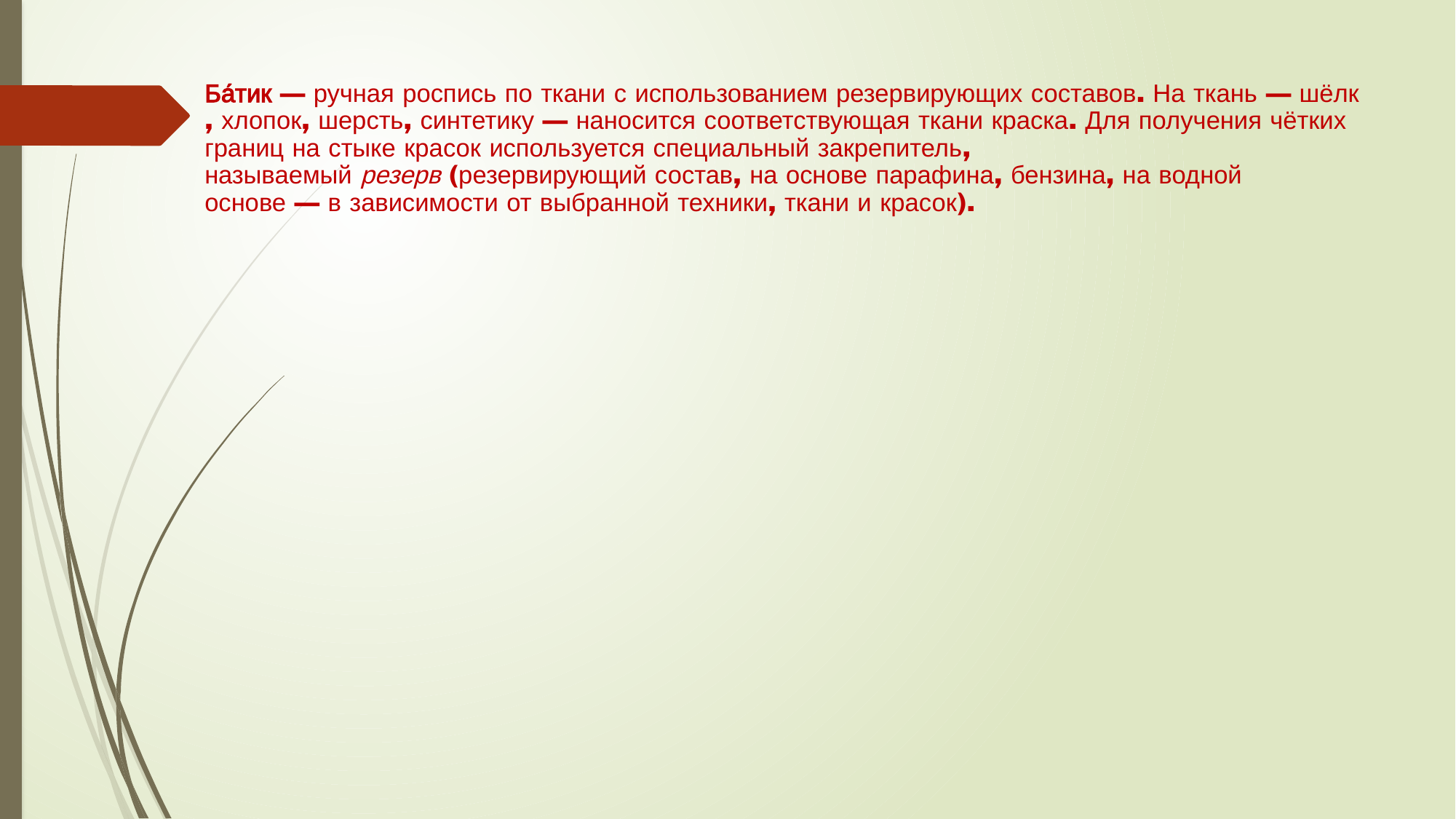

# Ба́тик — ручная роспись по ткани с использованием резервирующих составов. На ткань — шёлк, хлопок, шерсть, синтетику — наносится соответствующая ткани краска. Для получения чётких границ на стыке красок используется специальный закрепитель, называемый резерв (резервирующий состав, на основе парафина, бензина, на водной основе — в зависимости от выбранной техники, ткани и красок).